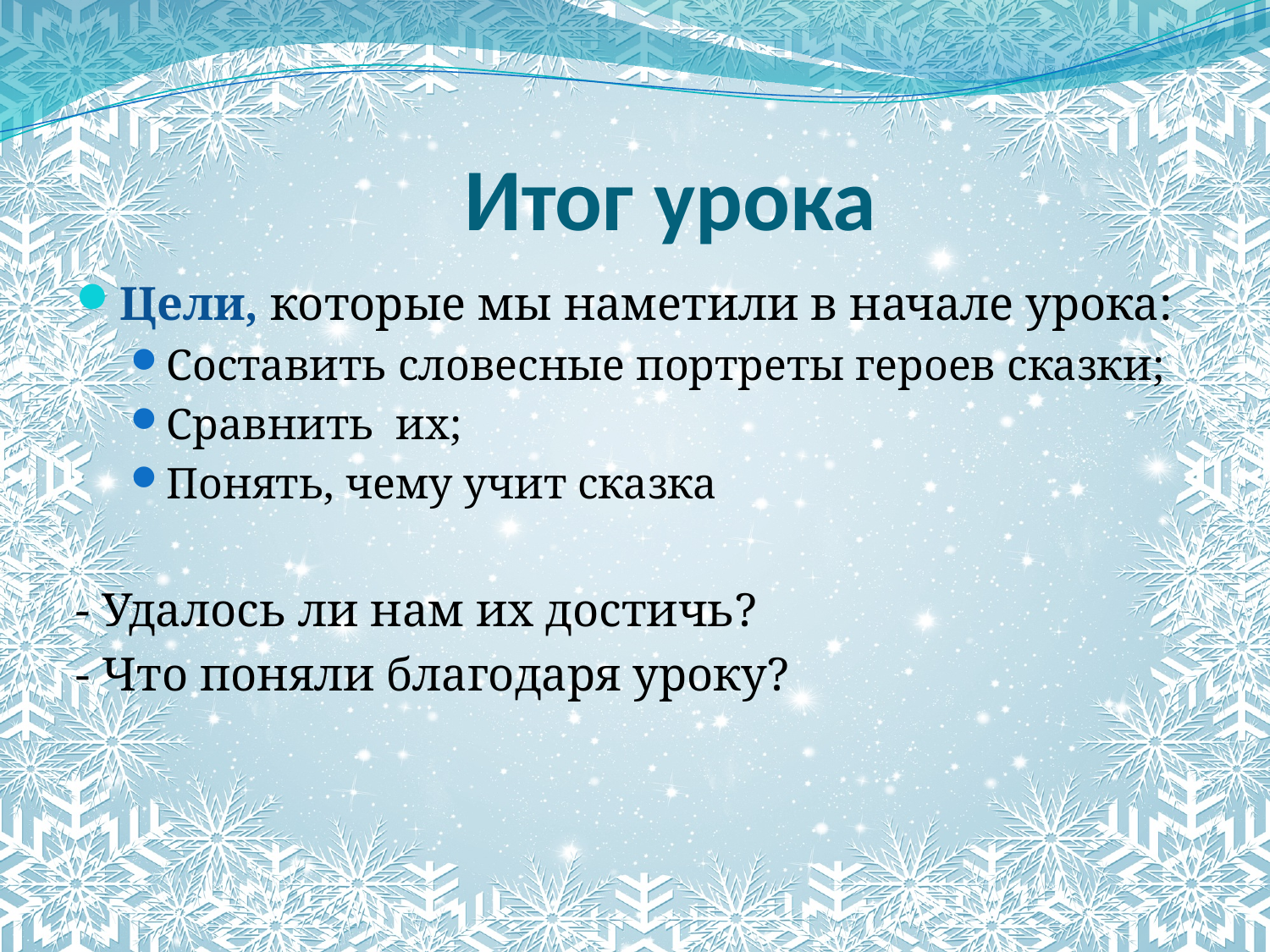

# Итог урока
Цели, которые мы наметили в начале урока:
Составить словесные портреты героев сказки;
Сравнить  их;
Понять, чему учит сказка

- Удалось ли нам их достичь?
- Что поняли благодаря уроку?